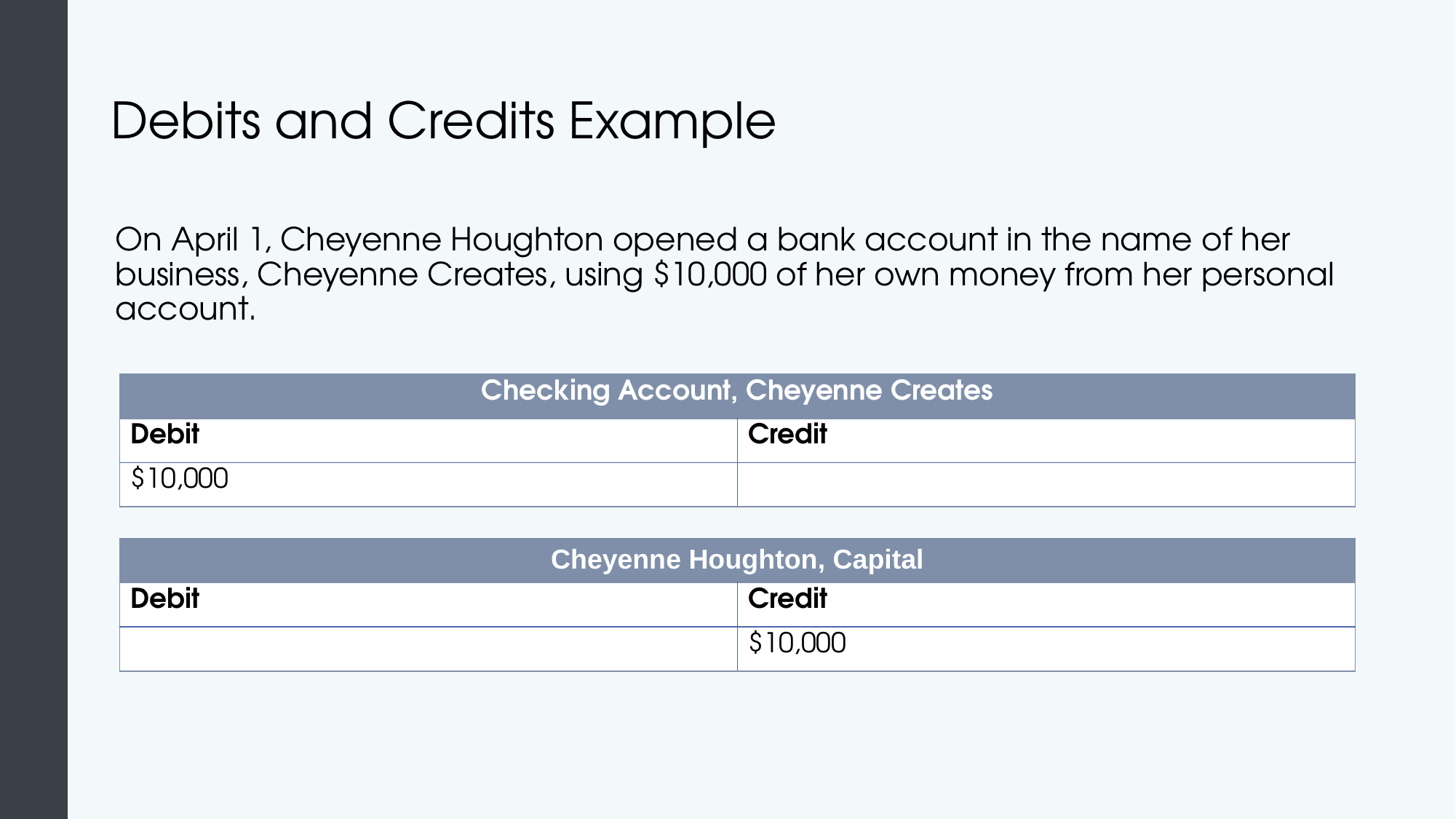

# Debits and Credits Example
On April 1, Cheyenne Houghton opened a bank account in the name of her business, Cheyenne Creates, using $10,000 of her own money from her personal account.
| Checking Account, Cheyenne Creates |  |
| --- | --- |
| Debit | Credit |
| $10,000 |  |
| Cheyenne Houghton, Capital |  |
| --- | --- |
| Debit | Credit |
|  | $10,000 |